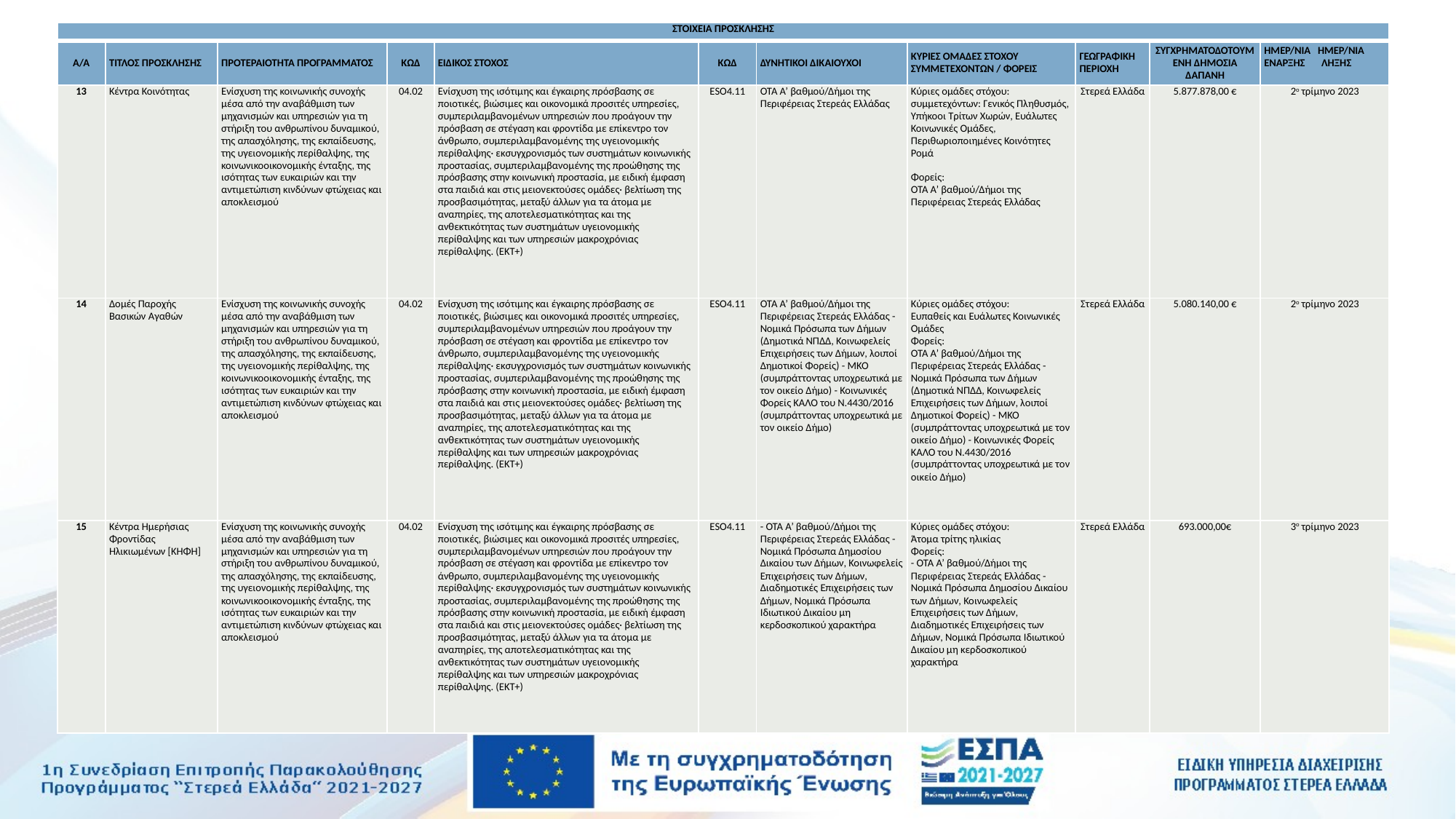

| ΣΤΟΙΧΕΙΑ ΠΡΟΣΚΛΗΣΗΣ |  |  |  |  |  |  |  |  |  |  |
| --- | --- | --- | --- | --- | --- | --- | --- | --- | --- | --- |
| Α/Α | ΤΙΤΛΟΣ ΠΡΟΣΚΛΗΣΗΣ | ΠΡΟΤΕΡΑΙΟΤΗΤΑ ΠΡΟΓΡΑΜΜΑΤΟΣ | ΚΩΔ | ΕΙΔΙΚΟΣ ΣΤΟΧΟΣ | ΚΩΔ | ΔΥΝΗΤΙΚΟΙ ΔΙΚΑΙΟΥΧΟΙ | ΚΥΡΙΕΣ ΟΜΑΔΕΣ ΣΤΟΧΟΥ ΣΥΜΜΕΤΕΧΟΝΤΩΝ / ΦΟΡΕΙΣ | ΓΕΩΓΡΑΦΙΚΗ ΠΕΡΙΟΧΗ | ΣΥΓΧΡΗΜΑΤΟΔΟΤΟΥΜΕΝΗ ΔΗΜΟΣΙΑ ΔΑΠΑΝΗ | ΗΜΕΡ/ΝΙΑ ΗΜΕΡ/ΝΙΑ ΕΝΑΡΞΗΣ ΛΗΞΗΣ |
| 13 | Κέντρα Κοινότητας | Ενίσχυση της κοινωνικής συνοχής μέσα από την αναβάθμιση των μηχανισμών και υπηρεσιών για τη στήριξη του ανθρωπίνου δυναμικού, της απασχόλησης, της εκπαίδευσης, της υγειονομικής περίθαλψης, της κοινωνικοοικονομικής ένταξης, της ισότητας των ευκαιριών και την αντιμετώπιση κινδύνων φτώχειας και αποκλεισμού | 04.02 | Ενίσχυση της ισότιμης και έγκαιρης πρόσβασης σε ποιοτικές, βιώσιμες και οικονομικά προσιτές υπηρεσίες, συμπεριλαμβανομένων υπηρεσιών που προάγουν την πρόσβαση σε στέγαση και φροντίδα με επίκεντρο τον άνθρωπο, συμπεριλαμβανομένης της υγειονομικής περίθαλψης· εκσυγχρονισμός των συστημάτων κοινωνικής προστασίας, συμπεριλαμβανομένης της προώθησης της πρόσβασης στην κοινωνική προστασία, με ειδική έμφαση στα παιδιά και στις μειονεκτούσες ομάδες· βελτίωση της προσβασιμότητας, μεταξύ άλλων για τα άτομα με αναπηρίες, της αποτελεσματικότητας και της ανθεκτικότητας των συστημάτων υγειονομικής περίθαλψης και των υπηρεσιών μακροχρόνιας περίθαλψης. (ΕΚΤ+) | ESO4.11 | ΟΤΑ Α’ βαθμού/Δήμοι της Περιφέρειας Στερεάς Ελλάδας | Κύριες ομάδες στόχου: συμμετεχόντων: Γενικός Πληθυσμός, Υπήκοοι Τρίτων Χωρών, Ευάλωτες Κοινωνικές Ομάδες, Περιθωριοποιημένες Κοινότητες Ρομά   Φορείς: ΟΤΑ Α’ βαθμού/Δήμοι της Περιφέρειας Στερεάς Ελλάδας | Στερεά Ελλάδα | 5.877.878,00 € | 2ο τρίμηνο 2023 |
| 14 | Δομές Παροχής Βασικών Αγαθών | Ενίσχυση της κοινωνικής συνοχής μέσα από την αναβάθμιση των μηχανισμών και υπηρεσιών για τη στήριξη του ανθρωπίνου δυναμικού, της απασχόλησης, της εκπαίδευσης, της υγειονομικής περίθαλψης, της κοινωνικοοικονομικής ένταξης, της ισότητας των ευκαιριών και την αντιμετώπιση κινδύνων φτώχειας και αποκλεισμού | 04.02 | Ενίσχυση της ισότιμης και έγκαιρης πρόσβασης σε ποιοτικές, βιώσιμες και οικονομικά προσιτές υπηρεσίες, συμπεριλαμβανομένων υπηρεσιών που προάγουν την πρόσβαση σε στέγαση και φροντίδα με επίκεντρο τον άνθρωπο, συμπεριλαμβανομένης της υγειονομικής περίθαλψης· εκσυγχρονισμός των συστημάτων κοινωνικής προστασίας, συμπεριλαμβανομένης της προώθησης της πρόσβασης στην κοινωνική προστασία, με ειδική έμφαση στα παιδιά και στις μειονεκτούσες ομάδες· βελτίωση της προσβασιμότητας, μεταξύ άλλων για τα άτομα με αναπηρίες, της αποτελεσματικότητας και της ανθεκτικότητας των συστημάτων υγειονομικής περίθαλψης και των υπηρεσιών μακροχρόνιας περίθαλψης. (ΕΚΤ+) | ESO4.11 | ΟΤΑ Α’ βαθμού/Δήμοι της Περιφέρειας Στερεάς Ελλάδας - Νομικά Πρόσωπα των Δήμων (Δημοτικά ΝΠΔΔ, Κοινωφελείς Επιχειρήσεις των Δήμων, λοιποί Δημοτικοί Φορείς) - ΜΚΟ (συμπράττοντας υποχρεωτικά με τον οικείο Δήμο) - Κοινωνικές Φορείς ΚΑΛΟ του Ν.4430/2016 (συμπράττοντας υποχρεωτικά με τον οικείο Δήμο) | Κύριες ομάδες στόχου: Ευπαθείς και Ευάλωτες Κοινωνικές Ομάδες Φορείς: ΟΤΑ Α’ βαθμού/Δήμοι της Περιφέρειας Στερεάς Ελλάδας - Νομικά Πρόσωπα των Δήμων (Δημοτικά ΝΠΔΔ, Κοινωφελείς Επιχειρήσεις των Δήμων, λοιποί Δημοτικοί Φορείς) - ΜΚΟ (συμπράττοντας υποχρεωτικά με τον οικείο Δήμο) - Κοινωνικές Φορείς ΚΑΛΟ του Ν.4430/2016 (συμπράττοντας υποχρεωτικά με τον οικείο Δήμο) | Στερεά Ελλάδα | 5.080.140,00 € | 2ο τρίμηνο 2023 |
| 15 | Κέντρα Ημερήσιας Φροντίδας Ηλικιωμένων [ΚΗΦΗ] | Ενίσχυση της κοινωνικής συνοχής μέσα από την αναβάθμιση των μηχανισμών και υπηρεσιών για τη στήριξη του ανθρωπίνου δυναμικού, της απασχόλησης, της εκπαίδευσης, της υγειονομικής περίθαλψης, της κοινωνικοοικονομικής ένταξης, της ισότητας των ευκαιριών και την αντιμετώπιση κινδύνων φτώχειας και αποκλεισμού | 04.02 | Ενίσχυση της ισότιμης και έγκαιρης πρόσβασης σε ποιοτικές, βιώσιμες και οικονομικά προσιτές υπηρεσίες, συμπεριλαμβανομένων υπηρεσιών που προάγουν την πρόσβαση σε στέγαση και φροντίδα με επίκεντρο τον άνθρωπο, συμπεριλαμβανομένης της υγειονομικής περίθαλψης· εκσυγχρονισμός των συστημάτων κοινωνικής προστασίας, συμπεριλαμβανομένης της προώθησης της πρόσβασης στην κοινωνική προστασία, με ειδική έμφαση στα παιδιά και στις μειονεκτούσες ομάδες· βελτίωση της προσβασιμότητας, μεταξύ άλλων για τα άτομα με αναπηρίες, της αποτελεσματικότητας και της ανθεκτικότητας των συστημάτων υγειονομικής περίθαλψης και των υπηρεσιών μακροχρόνιας περίθαλψης. (ΕΚΤ+) | ESO4.11 | - ΟΤΑ Α’ βαθμού/Δήμοι της Περιφέρειας Στερεάς Ελλάδας - Νομικά Πρόσωπα Δημοσίου Δικαίου των Δήμων, Κοινωφελείς Επιχειρήσεις των Δήμων, Διαδημοτικές Επιχειρήσεις των Δήμων, Νομικά Πρόσωπα Ιδιωτικού Δικαίου μη κερδοσκοπικού χαρακτήρα | Κύριες ομάδες στόχου: Άτομα τρίτης ηλικίας Φορείς: - ΟΤΑ Α’ βαθμού/Δήμοι της Περιφέρειας Στερεάς Ελλάδας - Νομικά Πρόσωπα Δημοσίου Δικαίου των Δήμων, Κοινωφελείς Επιχειρήσεις των Δήμων, Διαδημοτικές Επιχειρήσεις των Δήμων, Νομικά Πρόσωπα Ιδιωτικού Δικαίου μη κερδοσκοπικού χαρακτήρα | Στερεά Ελλάδα | 693.000,00€ | 3ο τρίμηνο 2023 |